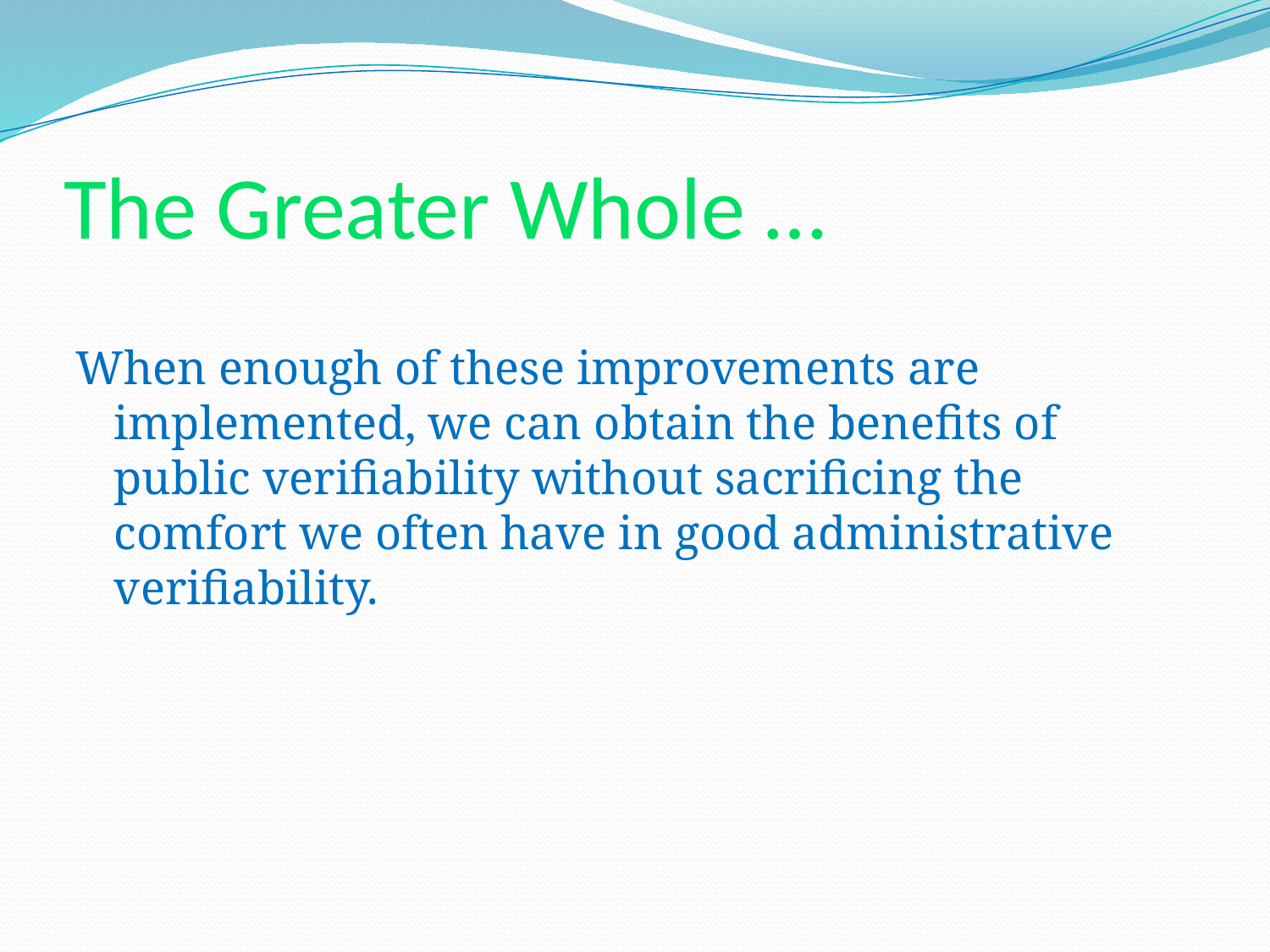

# The Greater Whole …

When enough of these improvements are implemented, we can obtain the benefits of public verifiability without sacrificing the comfort we often have in good administrative verifiability.